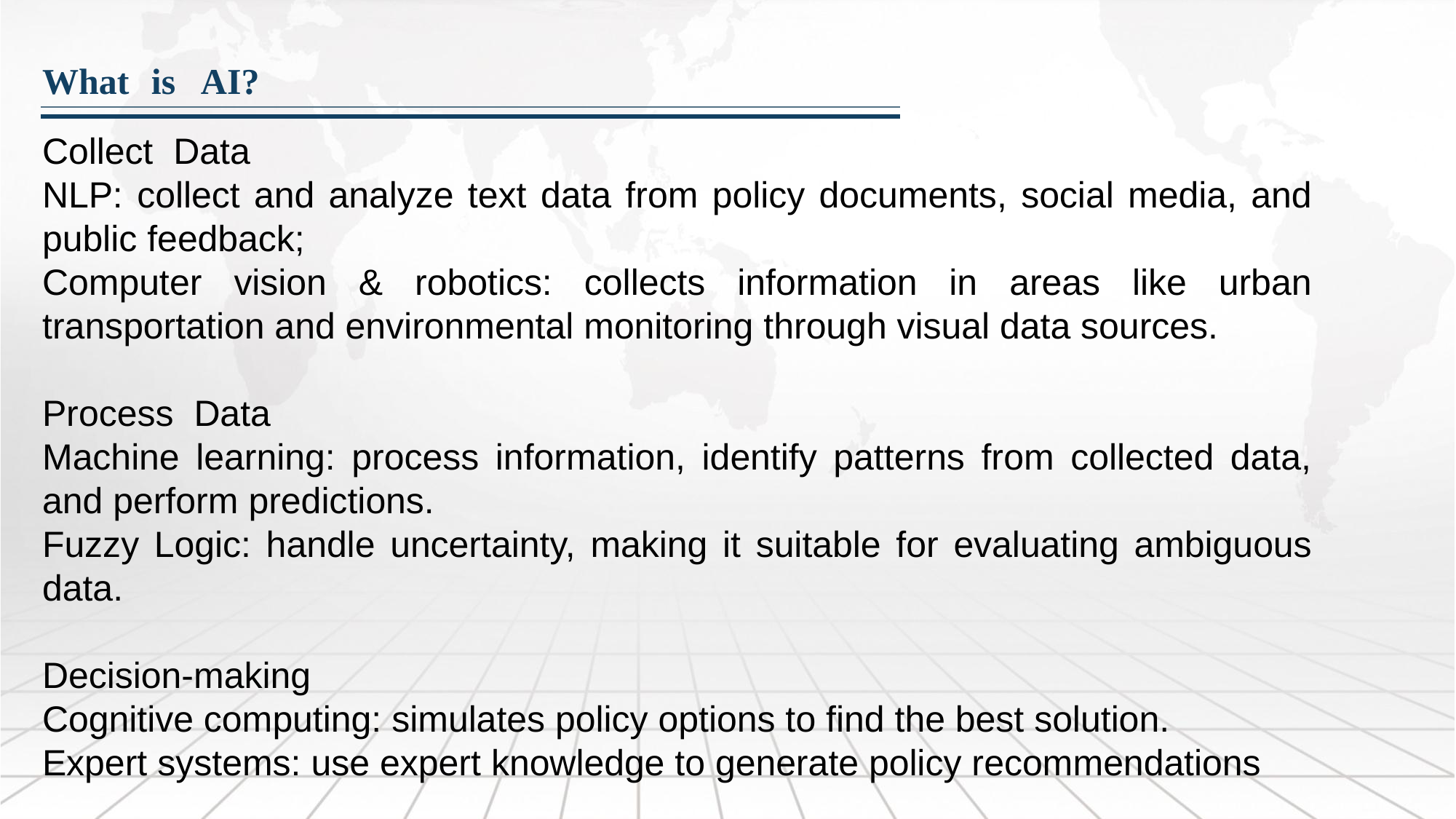

What   is   AI?
Collect  Data
NLP: collect and analyze text data from policy documents, social media, and public feedback;
Computer vision & robotics: collects information in areas like urban transportation and environmental monitoring through visual data sources.

Process  Data
Machine learning: process information, identify patterns from collected data, and perform predictions.
Fuzzy Logic: handle uncertainty, making it suitable for evaluating ambiguous data.

Decision-making
Cognitive computing: simulates policy options to find the best solution.
Expert systems: use expert knowledge to generate policy recommendations